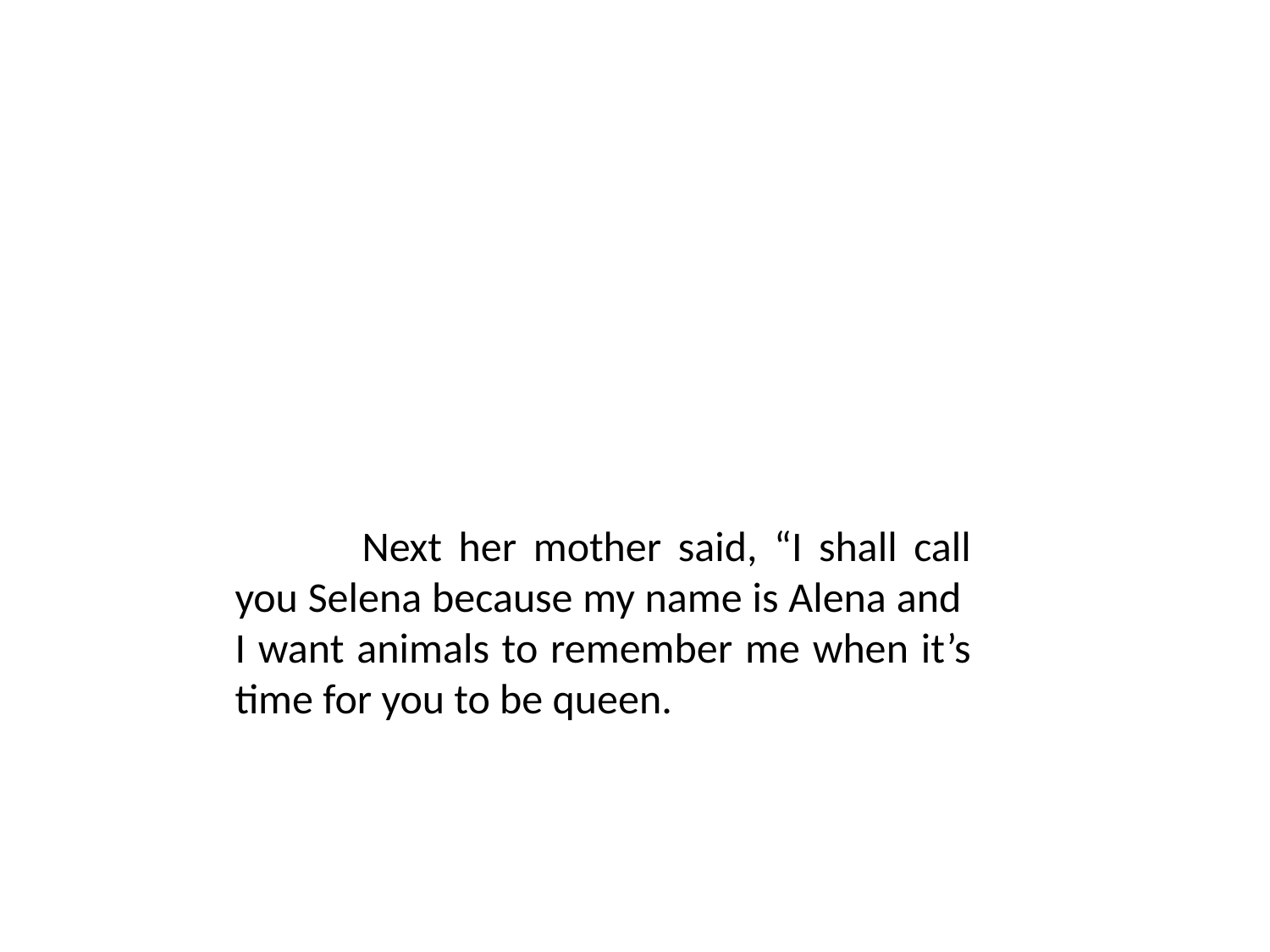

Next her mother said, “I shall call you Selena because my name is Alena and  I want animals to remember me when it’s time for you to be queen.